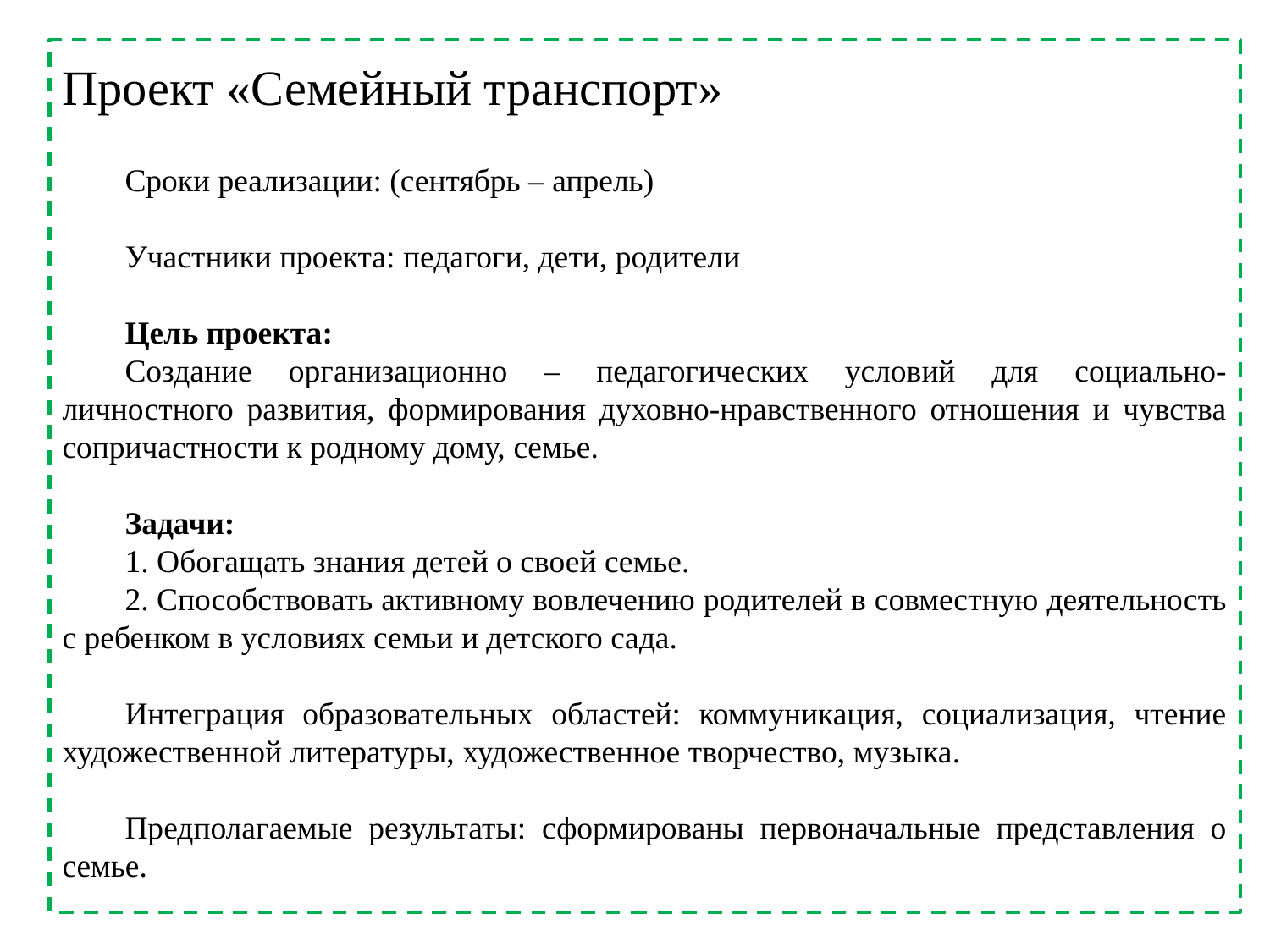

Проект «Семейный транспорт»
Сроки реализации: (сентябрь – апрель)

Участники проекта: педагоги, дети, родители

Цель проекта:
Создание организационно – педагогических условий для социально-личностного развития, формирования духовно-нравственного отношения и чувства сопричастности к родному дому, семье.

Задачи:
1. Обогащать знания детей о своей семье.
2. Способствовать активному вовлечению родителей в совместную деятельность с ребенком в условиях семьи и детского сада.

Интеграция образовательных областей: коммуникация, социализация, чтение художественной литературы, художественное творчество, музыка.

Предполагаемые результаты: сформированы первоначальные представления о семье.